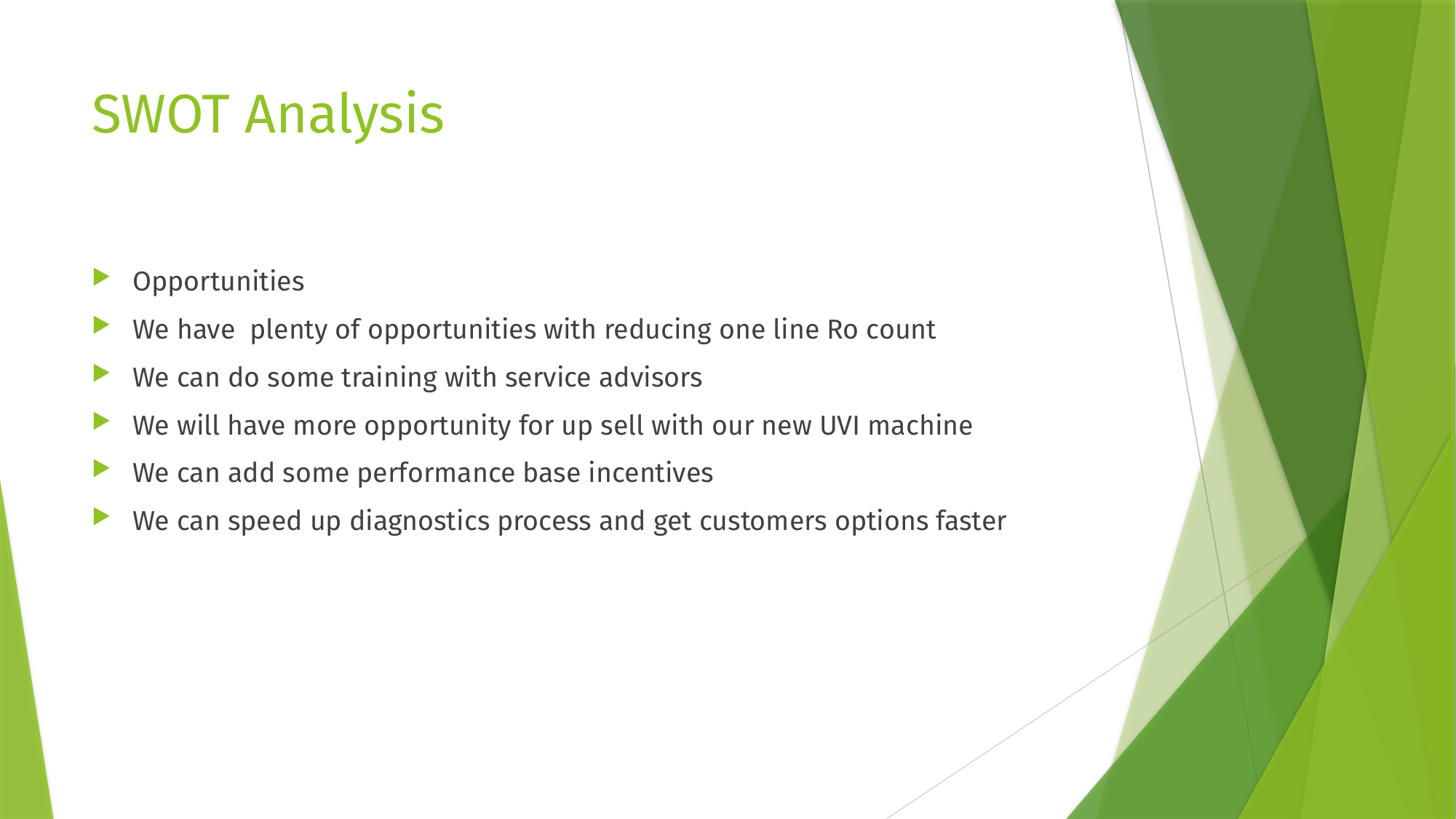

# SWOT Analysis
Opportunities
We have  plenty of opportunities with reducing one line Ro count
We can do some training with service advisors
We will have more opportunity for up sell with our new UVI machine
We can add some performance base incentives
We can speed up diagnostics process and get customers options faster